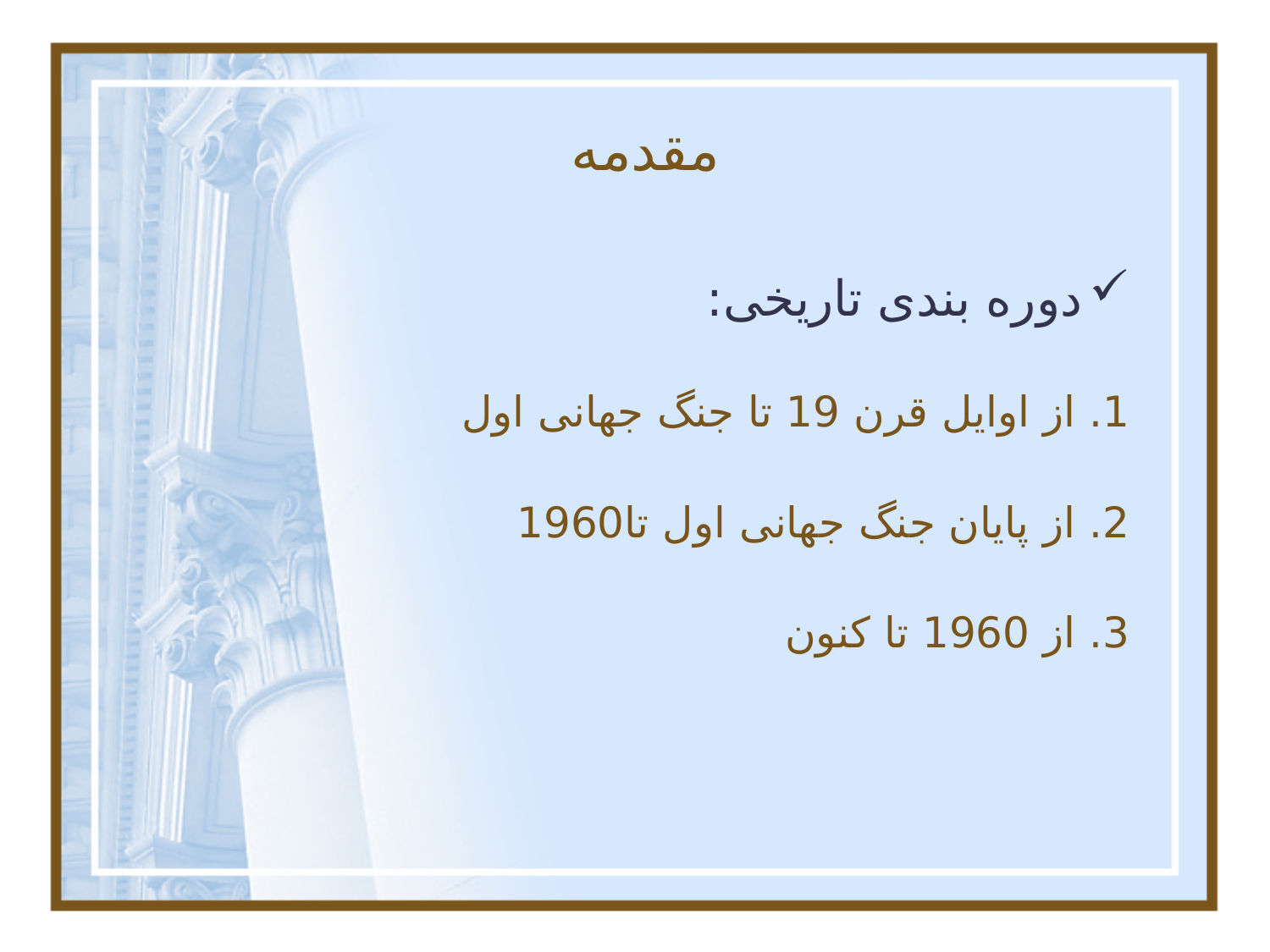

# مقدمه
دوره بندی تاریخی:
1. از اوایل قرن 19 تا جنگ جهانی اول
2. از پایان جنگ جهانی اول تا1960
3. از 1960 تا کنون